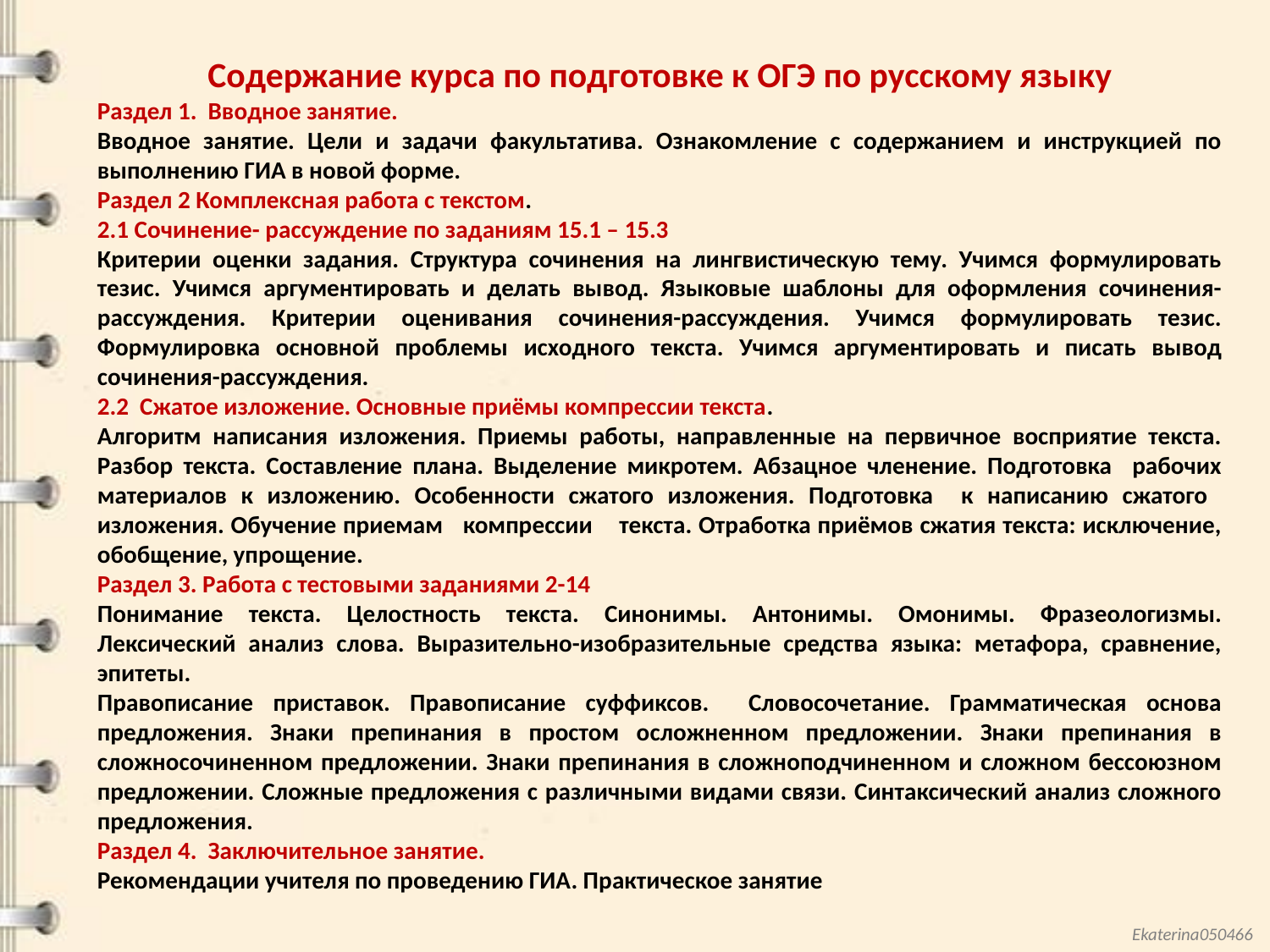

Содержание курса по подготовке к ОГЭ по русскому языку
Раздел 1.  Вводное занятие.
Вводное занятие. Цели и задачи факультатива. Ознакомление с содержанием и инструкцией по выполнению ГИА в новой форме.
Раздел 2 Комплексная работа с текстом.
2.1 Сочинение- рассуждение по заданиям 15.1 – 15.3
Критерии оценки задания. Структура сочинения на лингвистическую тему. Учимся формулировать тезис. Учимся аргументировать и делать вывод. Языковые шаблоны для оформления сочинения-рассуждения. Критерии оценивания сочинения-рассуждения. Учимся формулировать тезис. Формулировка основной проблемы исходного текста. Учимся аргументировать и писать вывод сочинения-рассуждения.
2.2  Сжатое изложение. Основные приёмы компрессии текста.
Алгоритм написания изложения. Приемы работы, направленные на первичное восприятие текста. Разбор текста. Составление плана. Выделение микротем. Абзацное членение. Подготовка  рабочих материалов к изложению. Особенности сжатого изложения. Подготовка  к написанию сжатого  изложения. Обучение приемам   компрессии    текста. Отработка приёмов сжатия текста: исключение, обобщение, упрощение.
Раздел 3. Работа с тестовыми заданиями 2-14
Понимание текста. Целостность текста. Синонимы. Антонимы. Омонимы. Фразеологизмы. Лексический анализ слова. Выразительно-изобразительные средства языка: метафора, сравнение, эпитеты.
Правописание приставок. Правописание суффиксов.  Словосочетание. Грамматическая основа предложения. Знаки препинания в простом осложненном предложении. Знаки препинания в сложносочиненном предложении. Знаки препинания в сложноподчиненном и сложном бессоюзном предложении. Сложные предложения с различными видами связи. Синтаксический анализ сложного предложения.
Раздел 4.  Заключительное занятие.
Рекомендации учителя по проведению ГИА. Практическое занятие